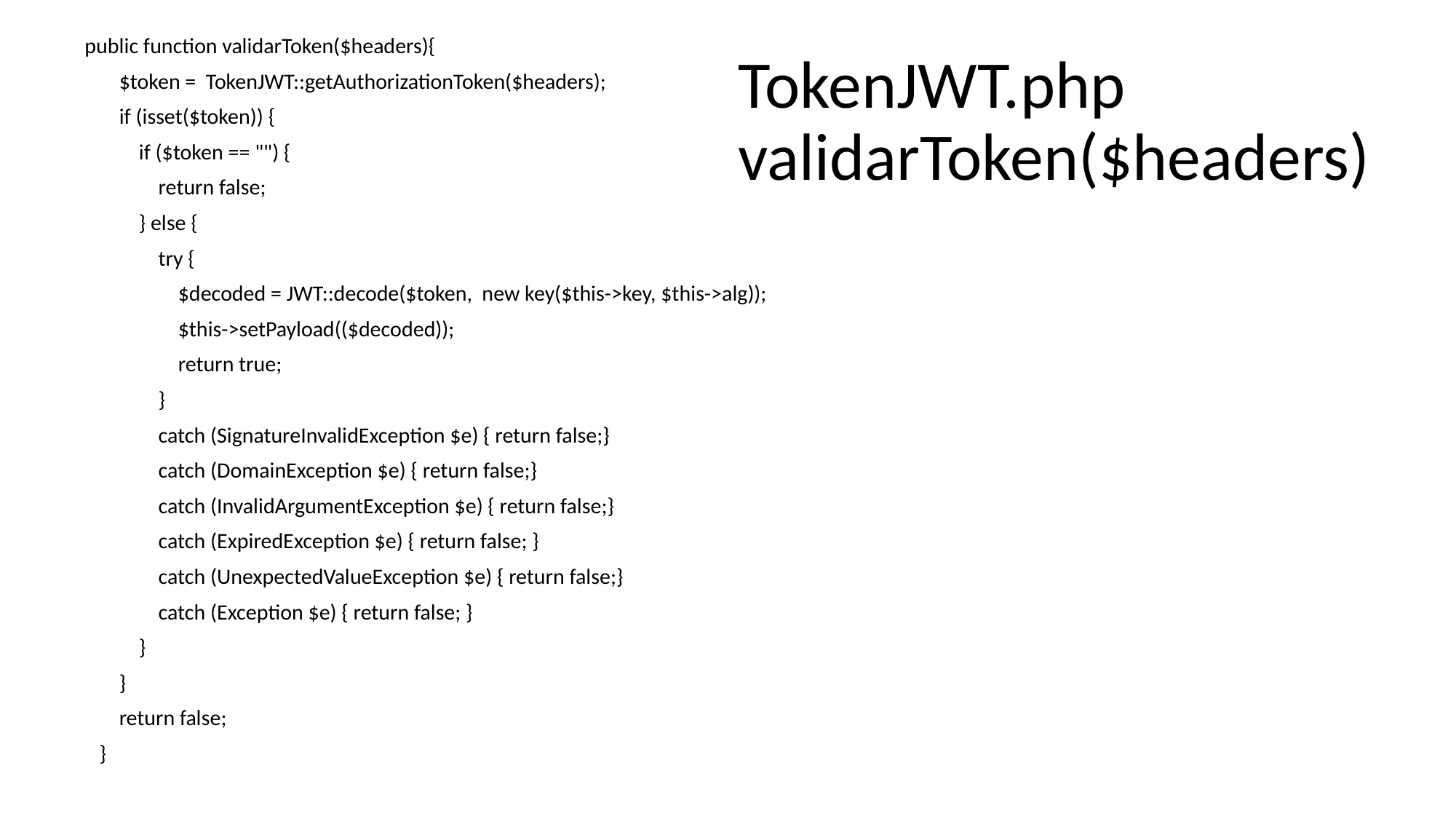

public function validarToken($headers){
        $token =  TokenJWT::getAuthorizationToken($headers);
        if (isset($token)) {
            if ($token == "") {
                return false;
            } else {
                try {
                    $decoded = JWT::decode($token,  new key($this->key, $this->alg));
                    $this->setPayload(($decoded));
                    return true;
                }
                catch (SignatureInvalidException $e) { return false;}
                catch (DomainException $e) { return false;}
                catch (InvalidArgumentException $e) { return false;}
                catch (ExpiredException $e) { return false; }
                catch (UnexpectedValueException $e) { return false;}
                catch (Exception $e) { return false; }
            }
        }
        return false;
    }
# TokenJWT.php validarToken($headers)